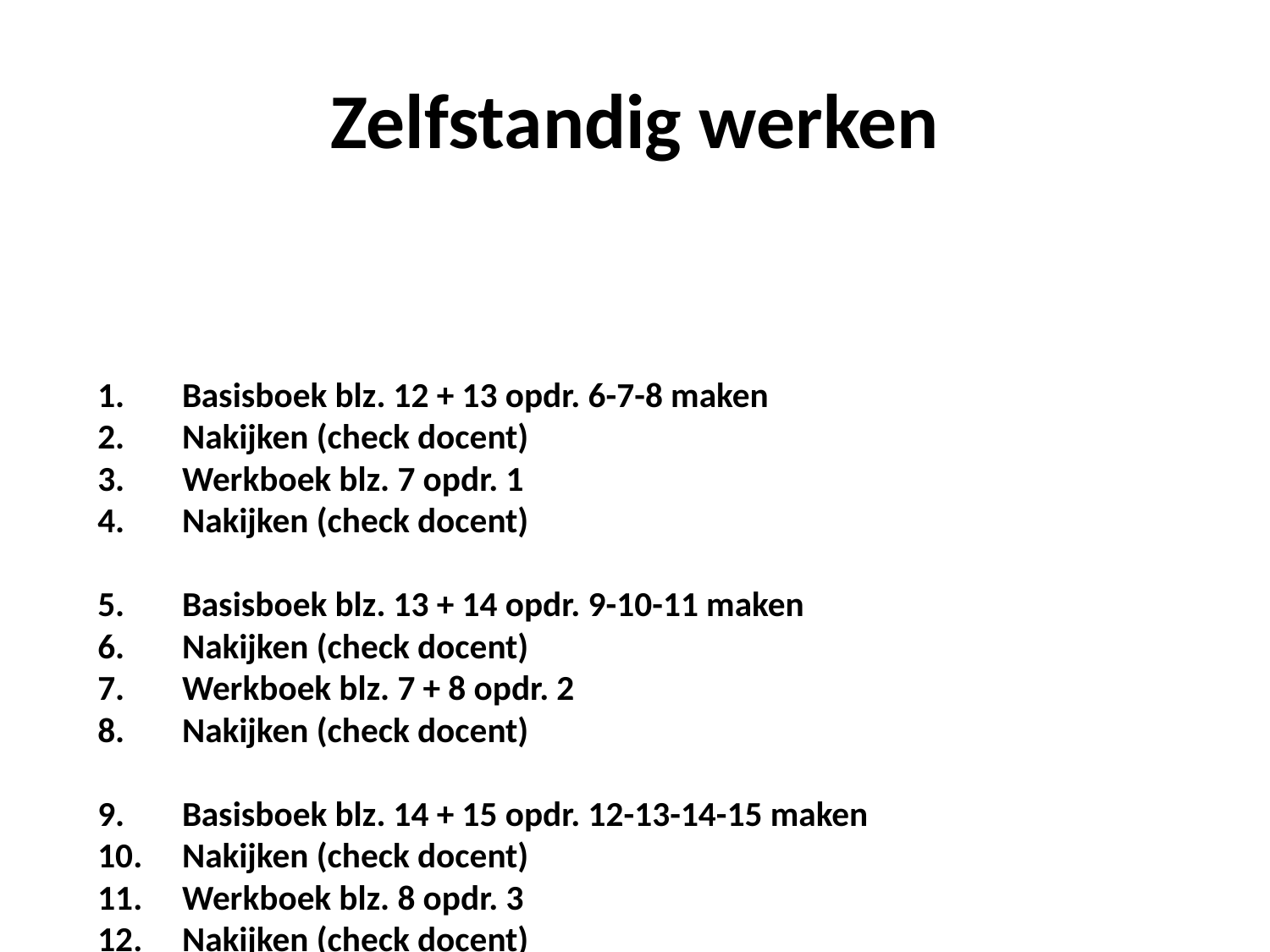

# Zelfstandig werken
Basisboek blz. 12 + 13 opdr. 6-7-8 maken
Nakijken (check docent)
Werkboek blz. 7 opdr. 1
Nakijken (check docent)

Basisboek blz. 13 + 14 opdr. 9-10-11 maken
Nakijken (check docent)
Werkboek blz. 7 + 8 opdr. 2
Nakijken (check docent)

Basisboek blz. 14 + 15 opdr. 12-13-14-15 maken
Nakijken (check docent)
Werkboek blz. 8 opdr. 3
Nakijken (check docent)